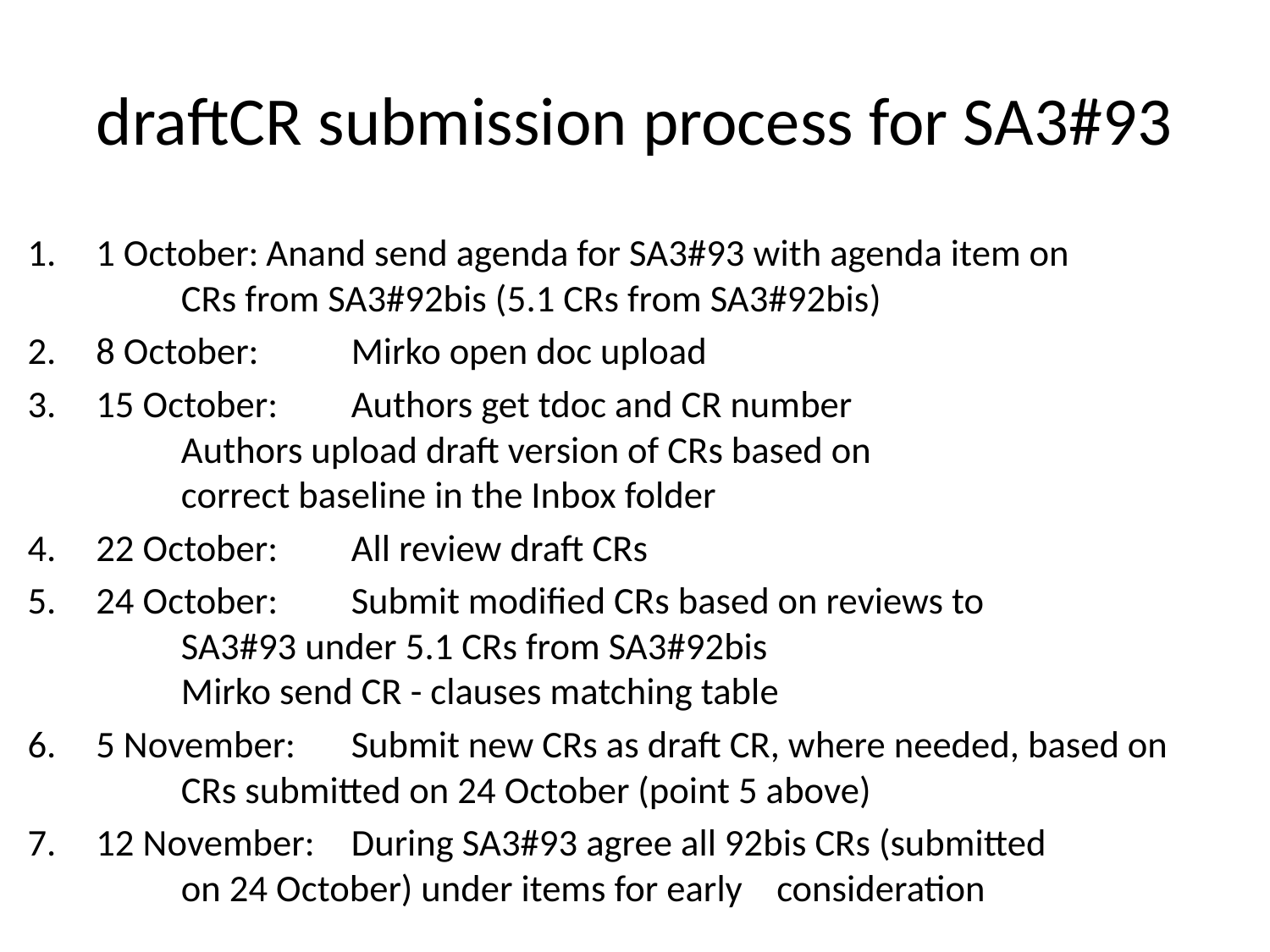

# draftCR submission process for SA3#93
1 October:		Anand send agenda for SA3#93 with agenda item on
			CRs from SA3#92bis (5.1 CRs from SA3#92bis)
8 October: 		Mirko open doc upload
15 October: 	Authors get tdoc and CR number
			Authors upload draft version of CRs based on
			correct baseline in the Inbox folder
22 October: 	All review draft CRs
24 October: 	Submit modified CRs based on reviews to
 			SA3#93 under 5.1 CRs from SA3#92bis
			Mirko send CR - clauses matching table
5 November: 	Submit new CRs as draft CR, where needed, based on
 			CRs submitted on 24 October (point 5 above)
12 November:	During SA3#93 agree all 92bis CRs (submitted
			on 24 October) under items for early 					consideration